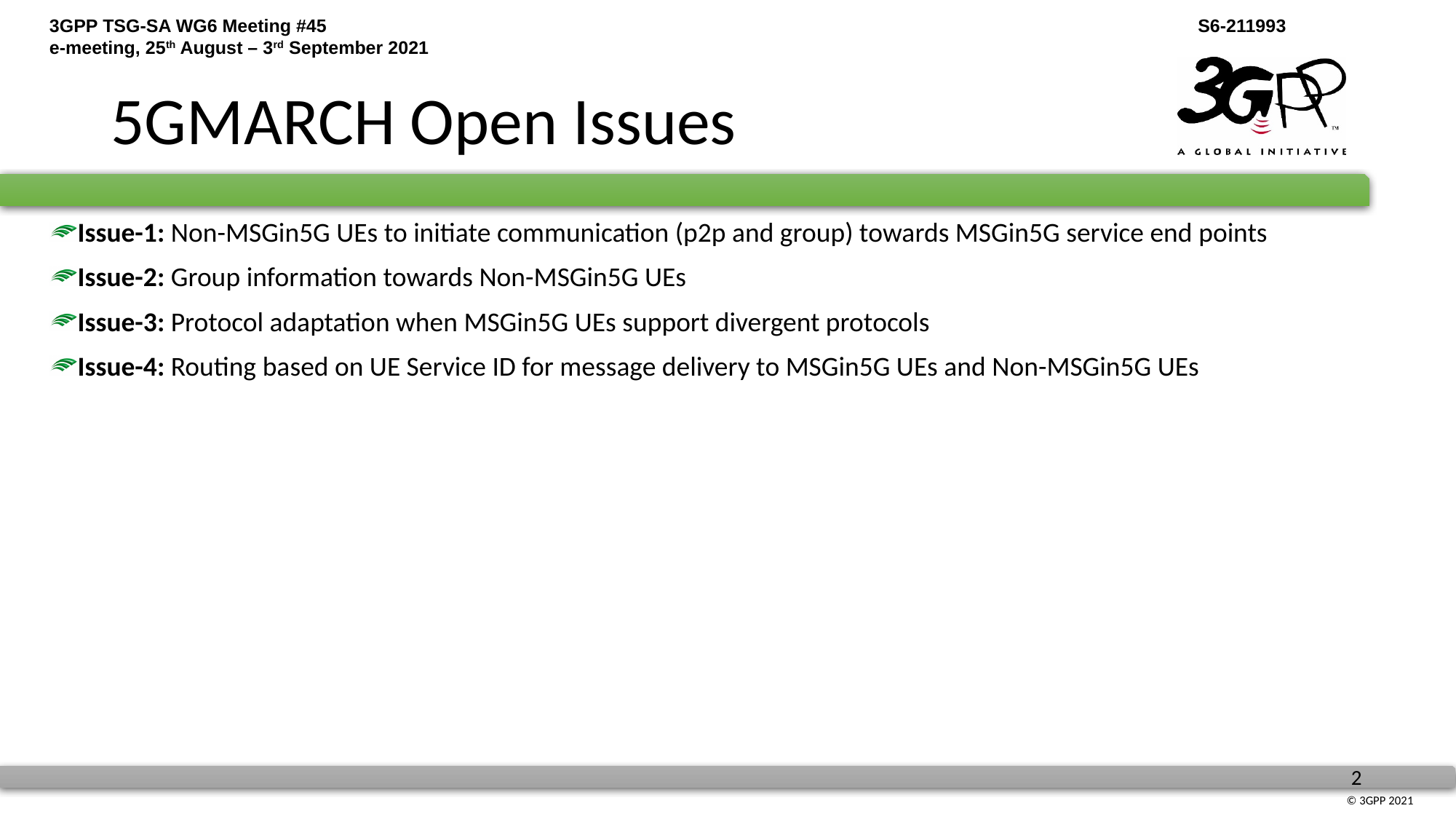

# 5GMARCH Open Issues
Issue-1: Non-MSGin5G UEs to initiate communication (p2p and group) towards MSGin5G service end points
Issue-2: Group information towards Non-MSGin5G UEs
Issue-3: Protocol adaptation when MSGin5G UEs support divergent protocols
Issue-4: Routing based on UE Service ID for message delivery to MSGin5G UEs and Non-MSGin5G UEs